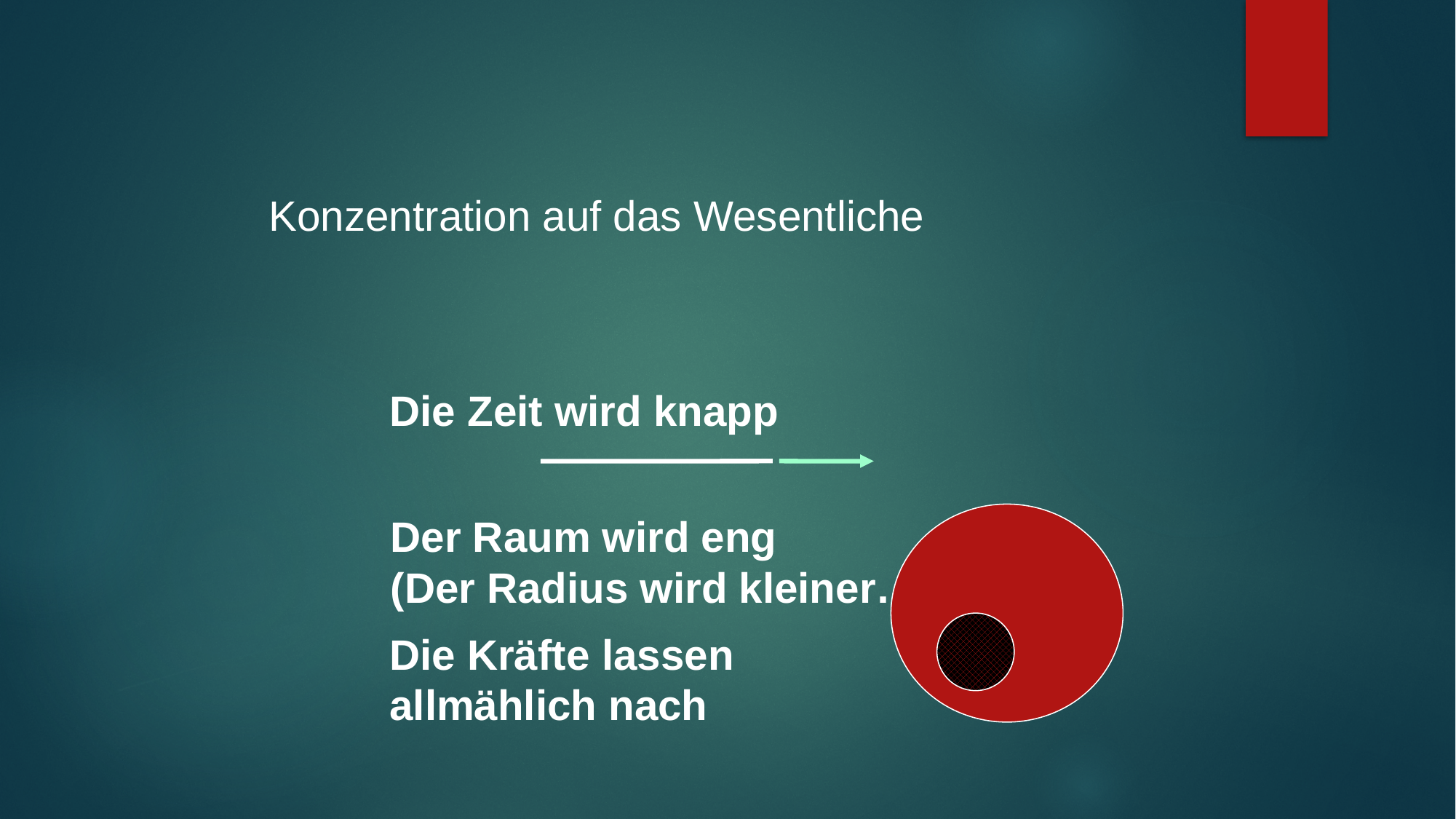

Konzentration auf das Wesentliche
Die Zeit wird knapp

Der Raum wird eng
(Der Radius wird kleiner…)

Die Kräfte lassen
allmählich nach